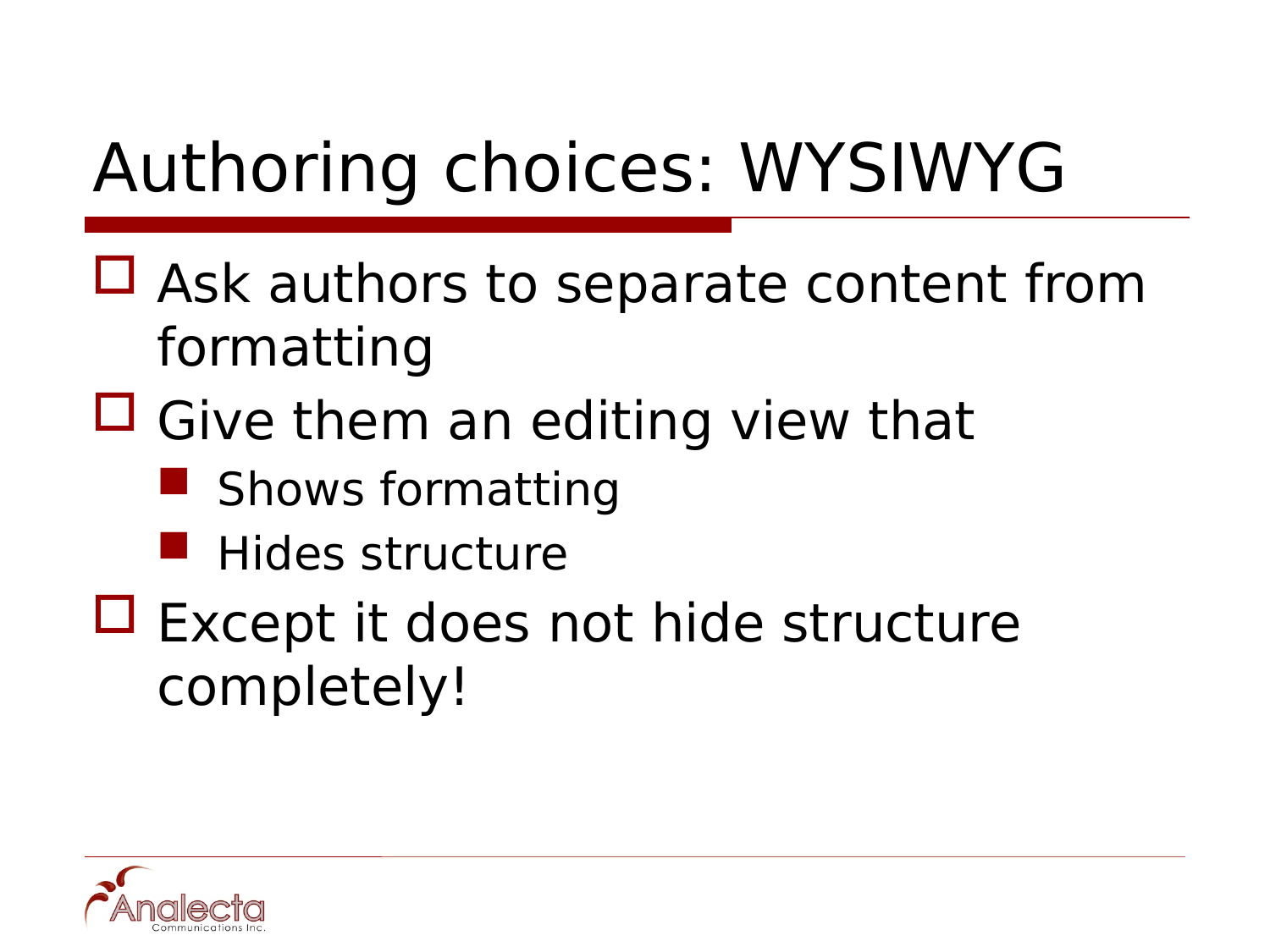

# Authoring choices: WYSIWYG
Ask authors to separate content from formatting
Give them an editing view that
Shows formatting
Hides structure
Except it does not hide structure completely!